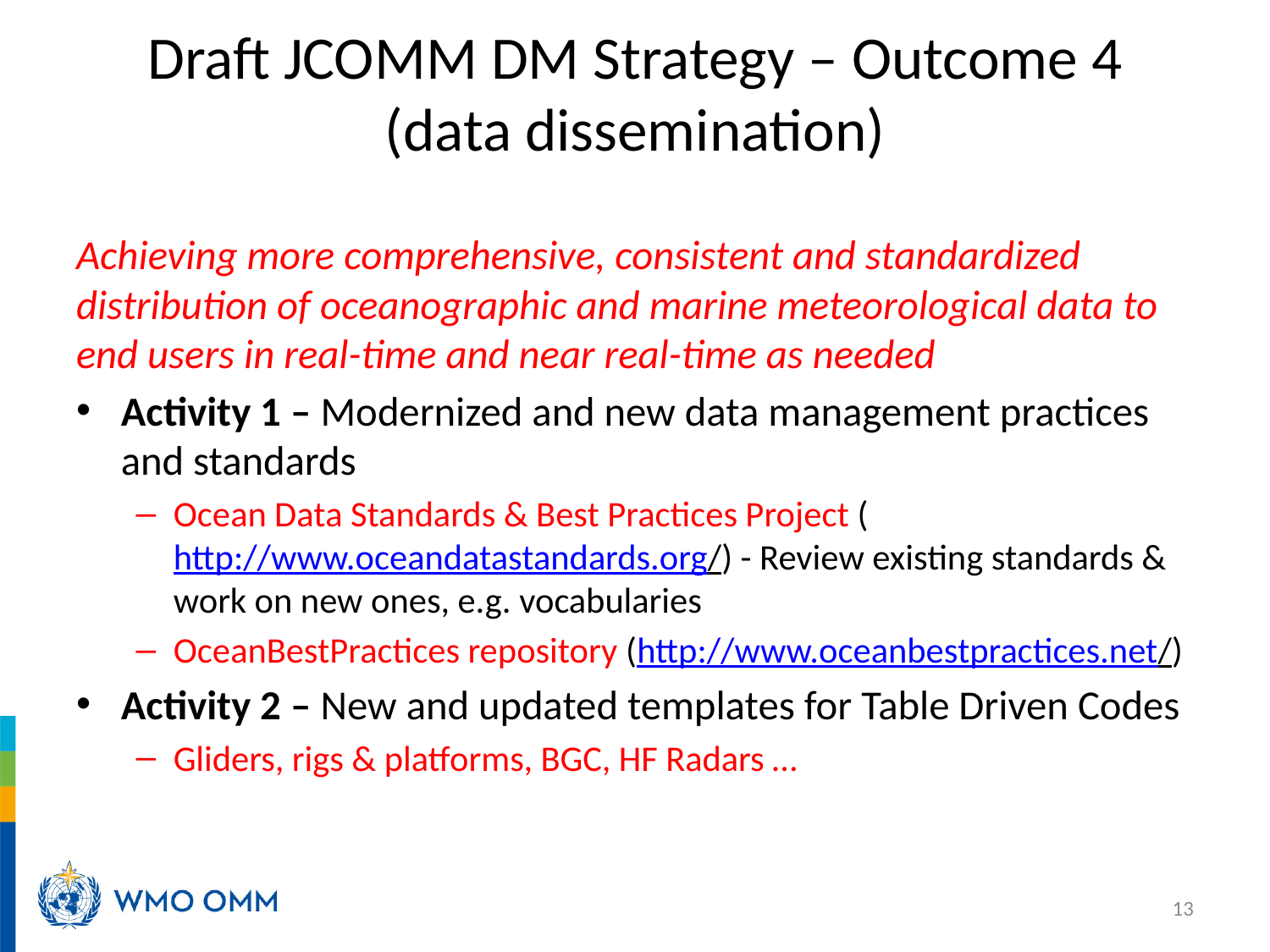

# Draft JCOMM DM Strategy – Outcome 4 (data dissemination)
Achieving more comprehensive, consistent and standardized distribution of oceanographic and marine meteorological data to end users in real-time and near real-time as needed
Activity 1 – Modernized and new data management practices and standards
Ocean Data Standards & Best Practices Project (http://www.oceandatastandards.org/) - Review existing standards & work on new ones, e.g. vocabularies
OceanBestPractices repository (http://www.oceanbestpractices.net/)
Activity 2 – New and updated templates for Table Driven Codes
Gliders, rigs & platforms, BGC, HF Radars …
13